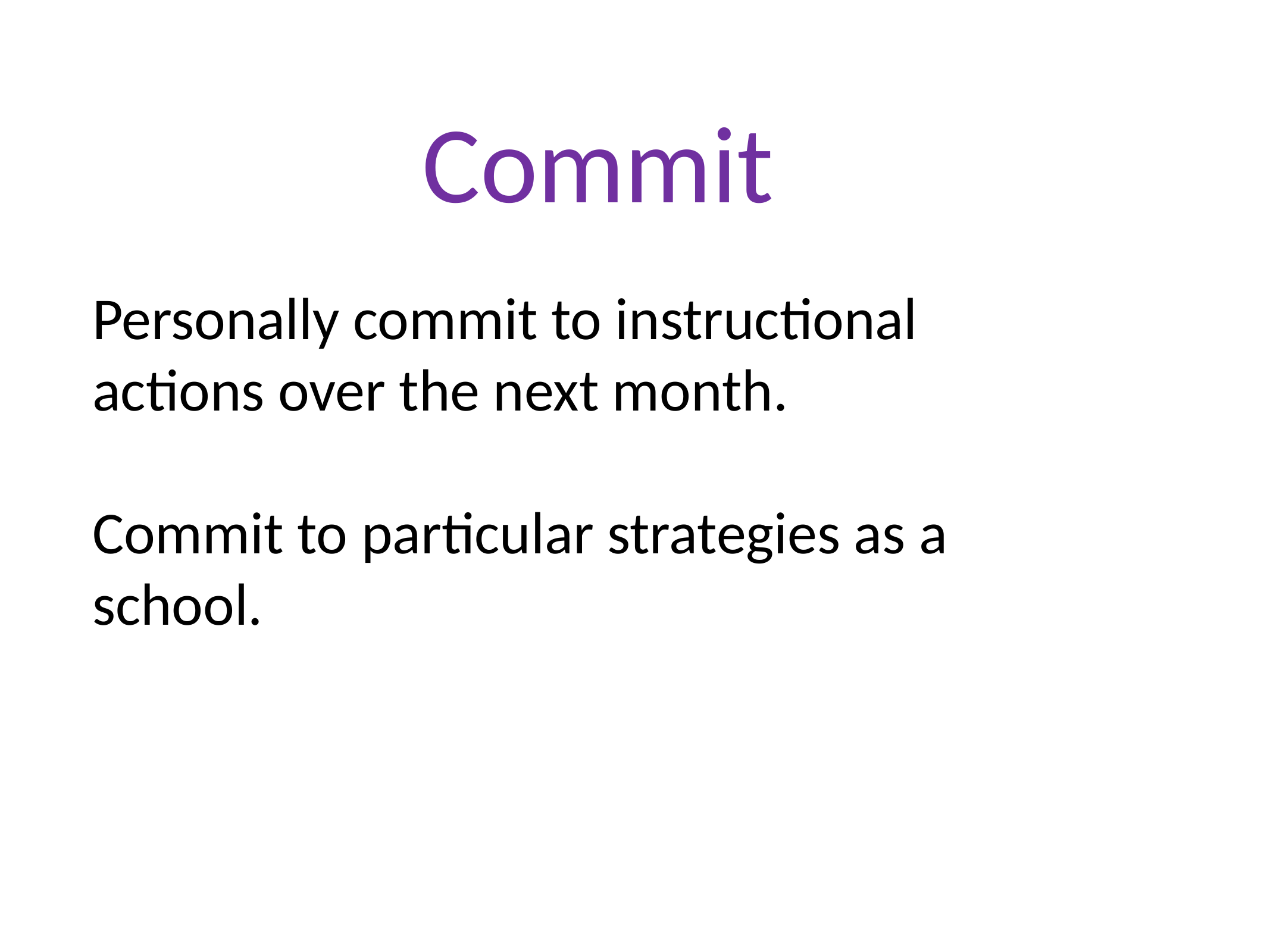

Commit
# Personally commit to instructional actions over the next month. Commit to particular strategies as a school.